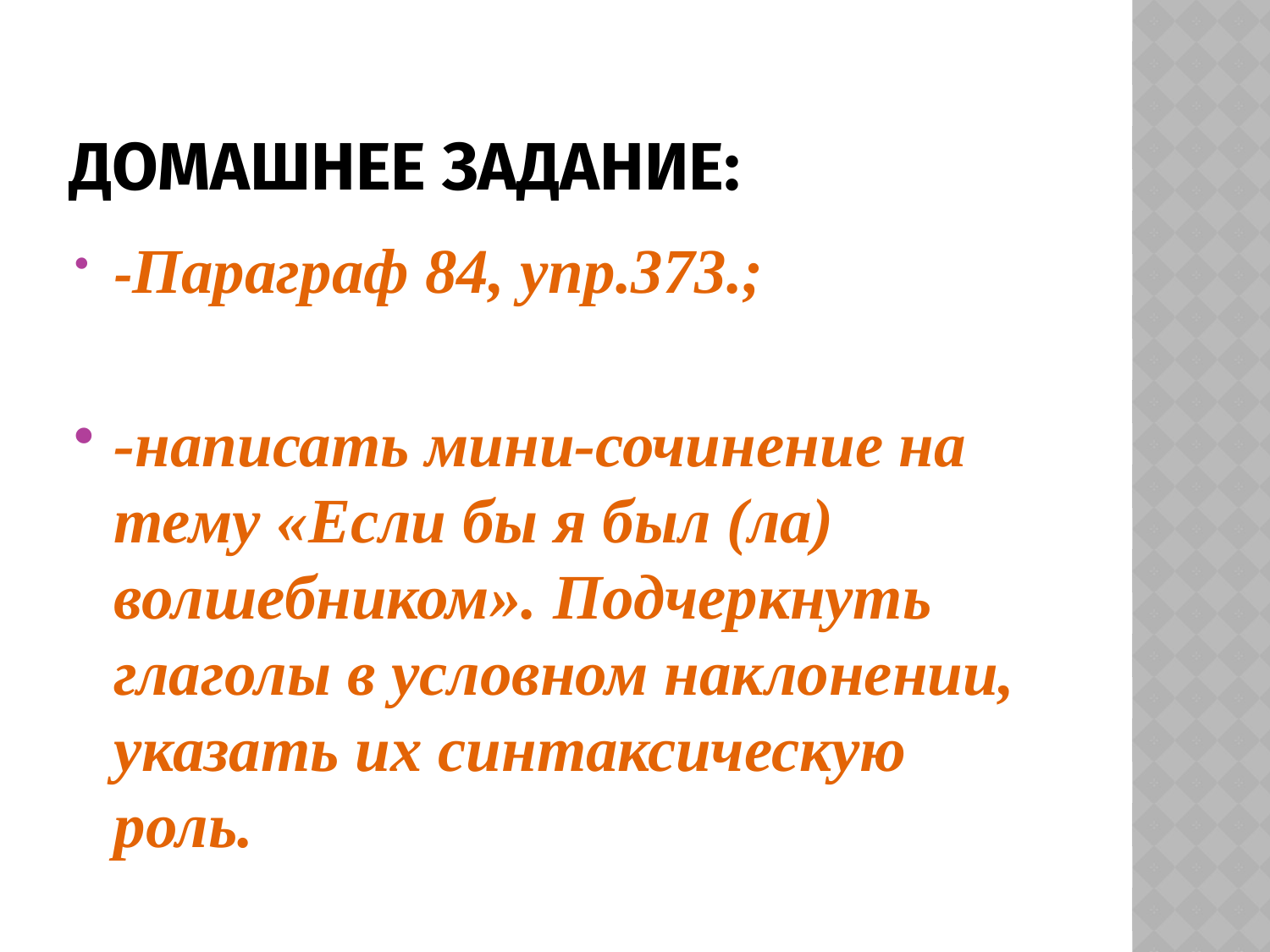

# Домашнее задание:
-Параграф 84, упр.373.;

-написать мини-сочинение на тему «Если бы я был (ла) волшебником». Подчеркнуть глаголы в условном наклонении, указать их синтаксическую роль.